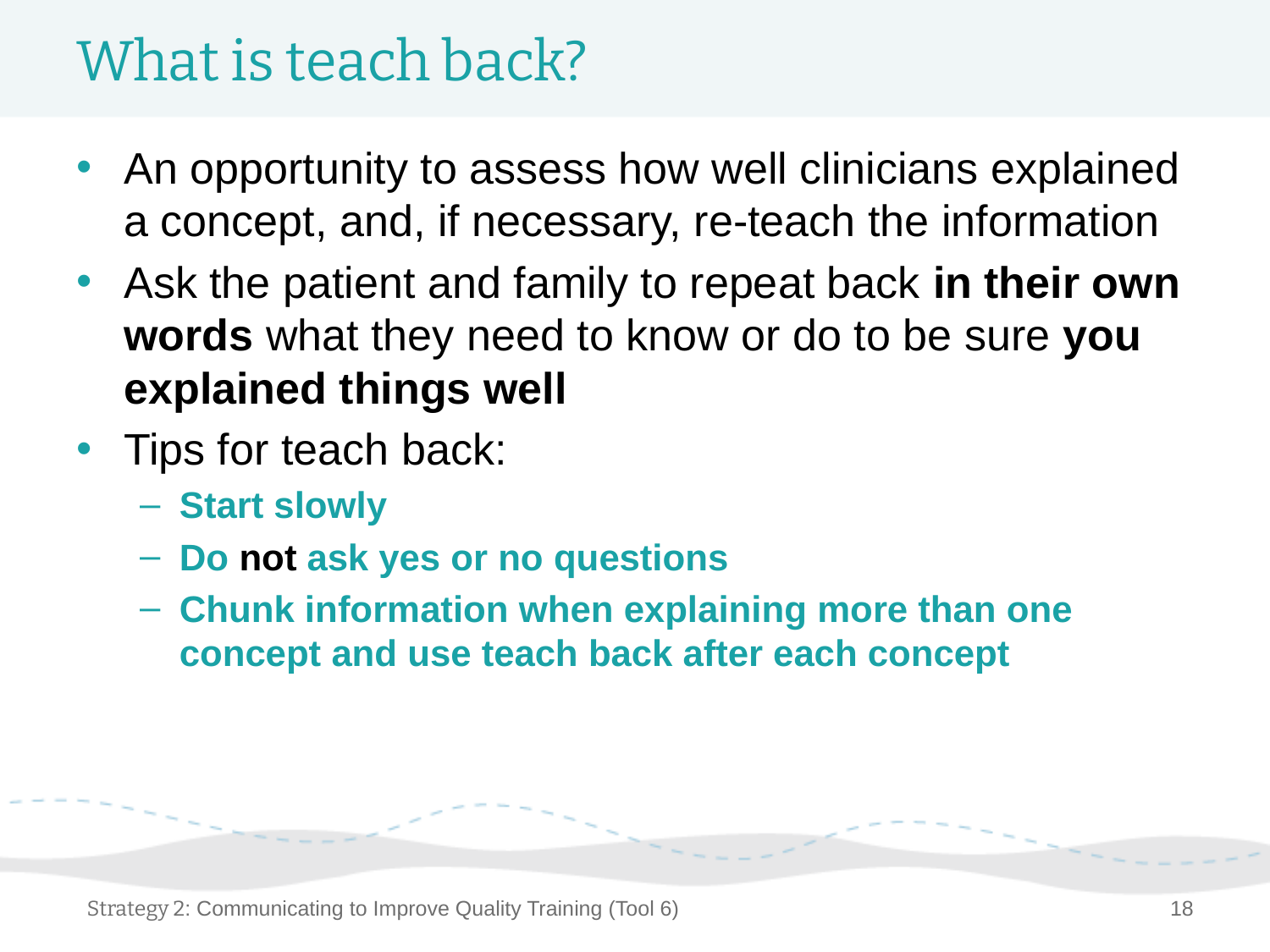

# What is teach back?
An opportunity to assess how well clinicians explained a concept, and, if necessary, re-teach the information
Ask the patient and family to repeat back in their own words what they need to know or do to be sure you explained things well
Tips for teach back:
Start slowly
Do not ask yes or no questions
Chunk information when explaining more than one concept and use teach back after each concept
Strategy 2: Communicating to Improve Quality Training (Tool 6)
18